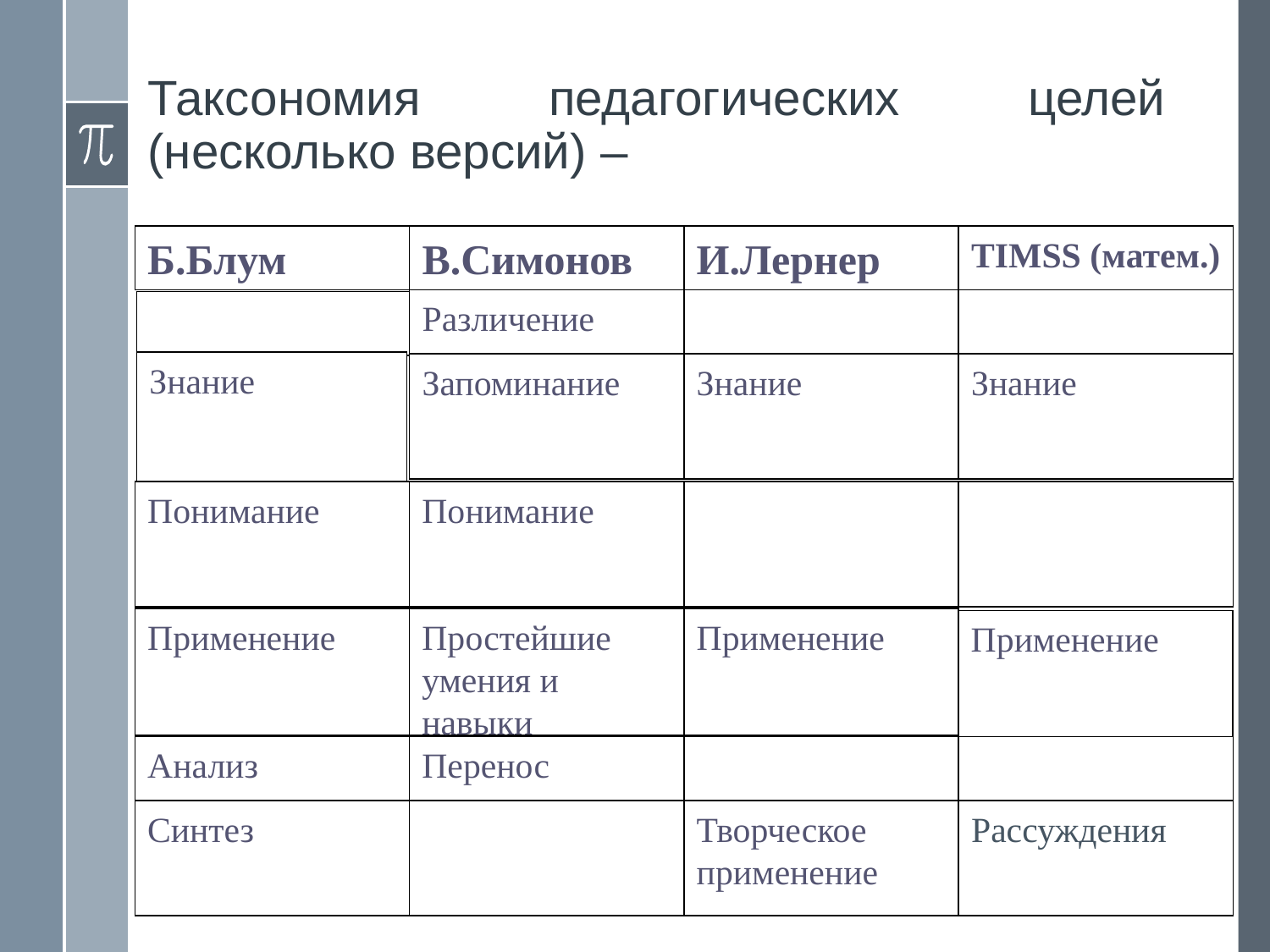

# Таксономия педагогических целей (несколько версий) –
Б.Блум
В.Симонов
И.Лернер
TIMSS (матем.)
Различение

Знание
Запоминание
Знание
Знание
Понимание
Понимание

Применение
Простейшие умения и навыки
Применение
Применение

Анализ
Перенос

Синтез

Творческое применение
Рассуждения